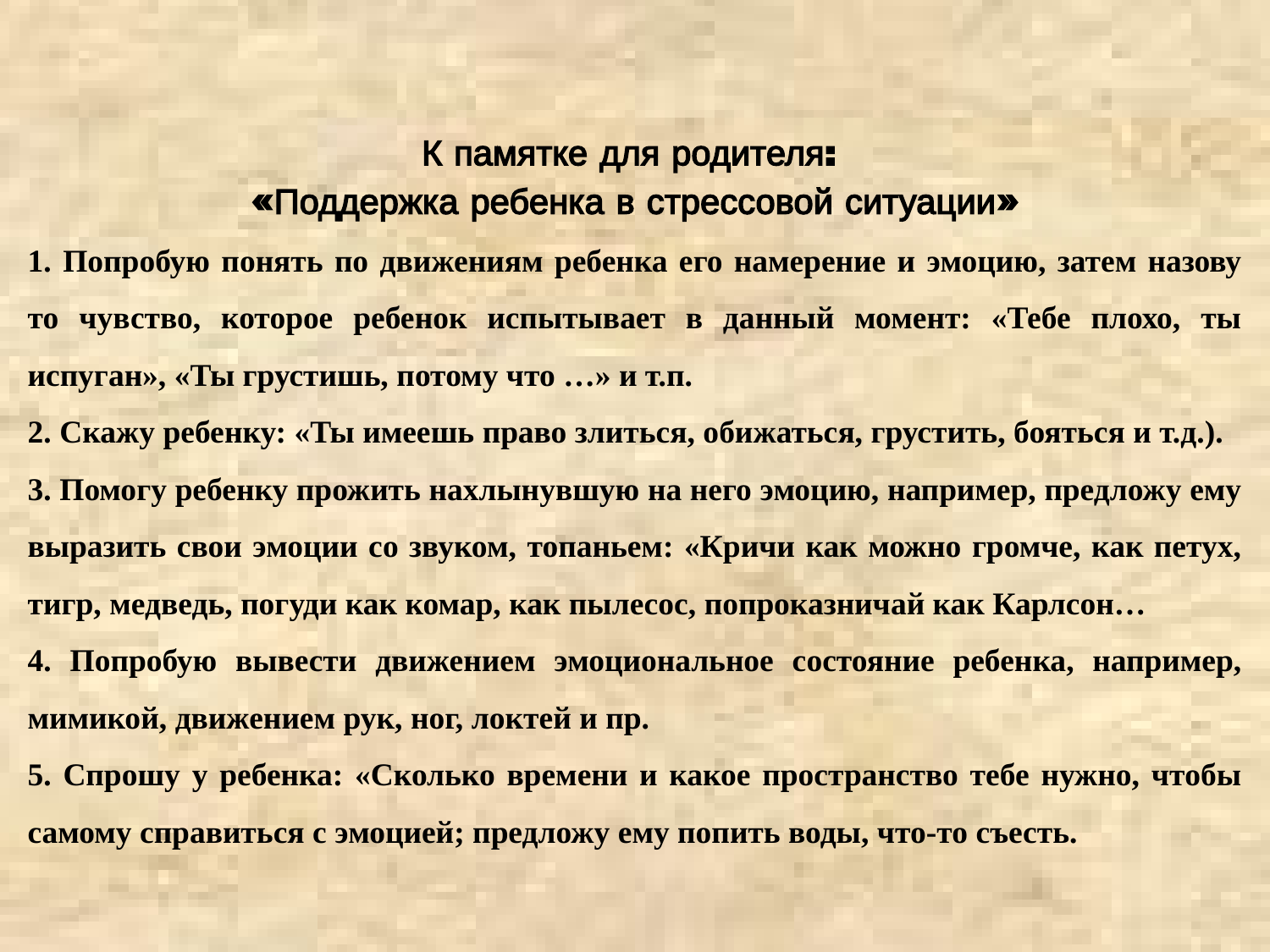

К памятке для родителя:
«Поддержка ребенка в стрессовой ситуации»
 Попробую понять по движениям ребенка его намерение и эмоцию, затем назову то чувство, которое ребенок испытывает в данный момент: «Тебе плохо, ты испуган», «Ты грустишь, потому что …» и т.п.
 Скажу ребенку: «Ты имеешь право злиться, обижаться, грустить, бояться и т.д.).
 Помогу ребенку прожить нахлынувшую на него эмоцию, например, предложу ему выразить свои эмоции со звуком, топаньем: «Кричи как можно громче, как петух, тигр, медведь, погуди как комар, как пылесос, попроказничай как Карлсон…
 Попробую вывести движением эмоциональное состояние ребенка, например, мимикой, движением рук, ног, локтей и пр.
 Спрошу у ребенка: «Сколько времени и какое пространство тебе нужно, чтобы самому справиться с эмоцией; предложу ему попить воды, что-то съесть.